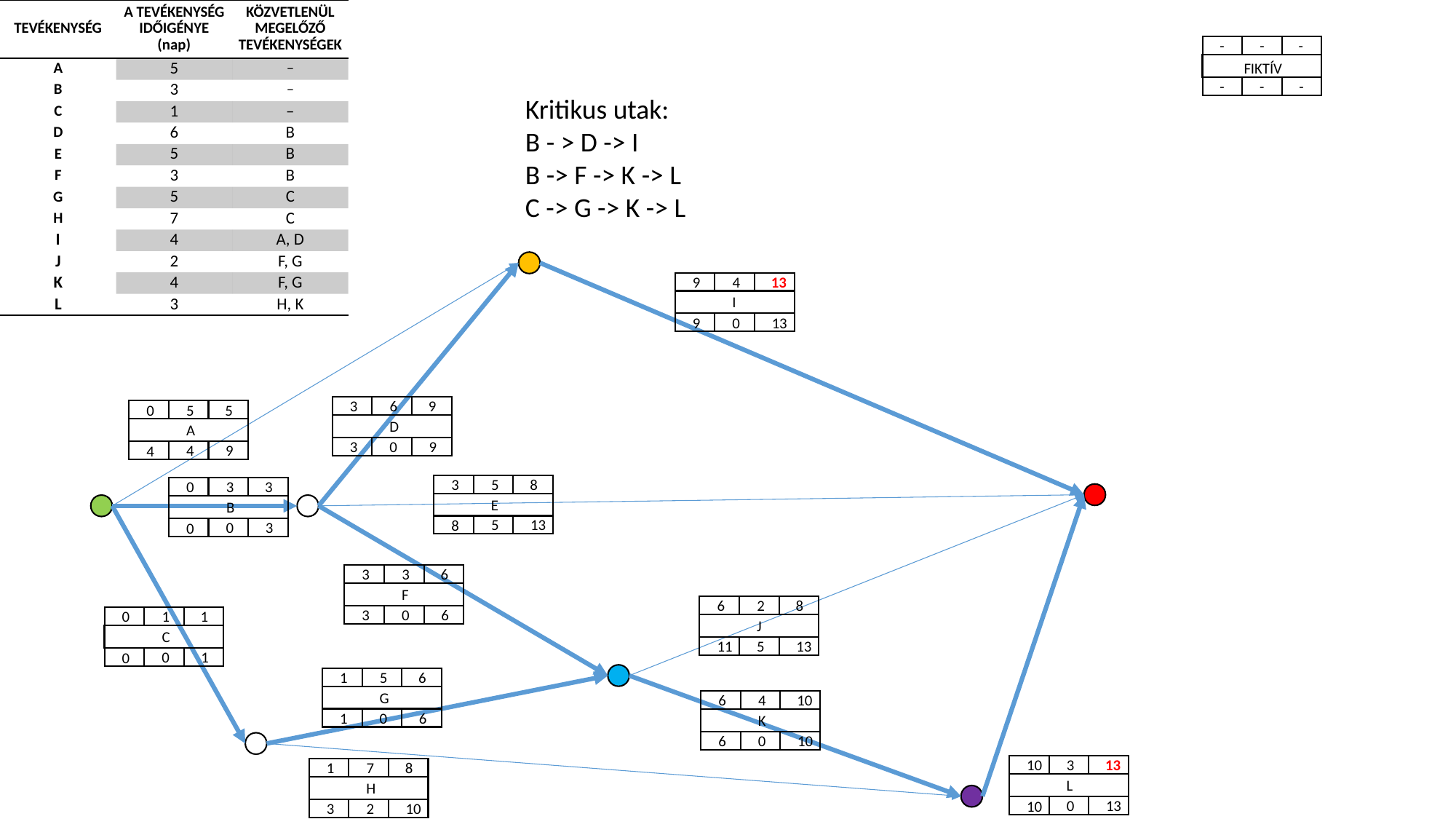

| TEVÉKENYSÉG | A TEVÉKENYSÉG IDŐIGÉNYE (nap) | KÖZVETLENÜL MEGELŐZŐ TEVÉKENYSÉGEK |
| --- | --- | --- |
| A | 5 | – |
| B | 3 | – |
| C | 1 | – |
| D | 6 | B |
| E | 5 | B |
| F | 3 | B |
| G | 5 | C |
| H | 7 | C |
| I | 4 | A, D |
| J | 2 | F, G |
| K | 4 | F, G |
| L | 3 | H, K |
-
-
-

FIKTÍV
-
-
-
Kritikus utak:
B - > D -> I
B -> F -> K -> L
C -> G -> K -> L

9
4
13

I
0
13
9
3
6
9

D
0
9
3
0
5
5

A
4
9
4
3
5
8

E
5
13
8
0
3
3

B
0
3
0

3
3
6

F
0
6
3
6
2
8

J
5
13
11
0
1
1

C
0
1
0
1
5
6

G
0
6
1

6
4
10

K
0
10
6

10
3
13

L
0
13
10
1
7
8

H
2
10
3